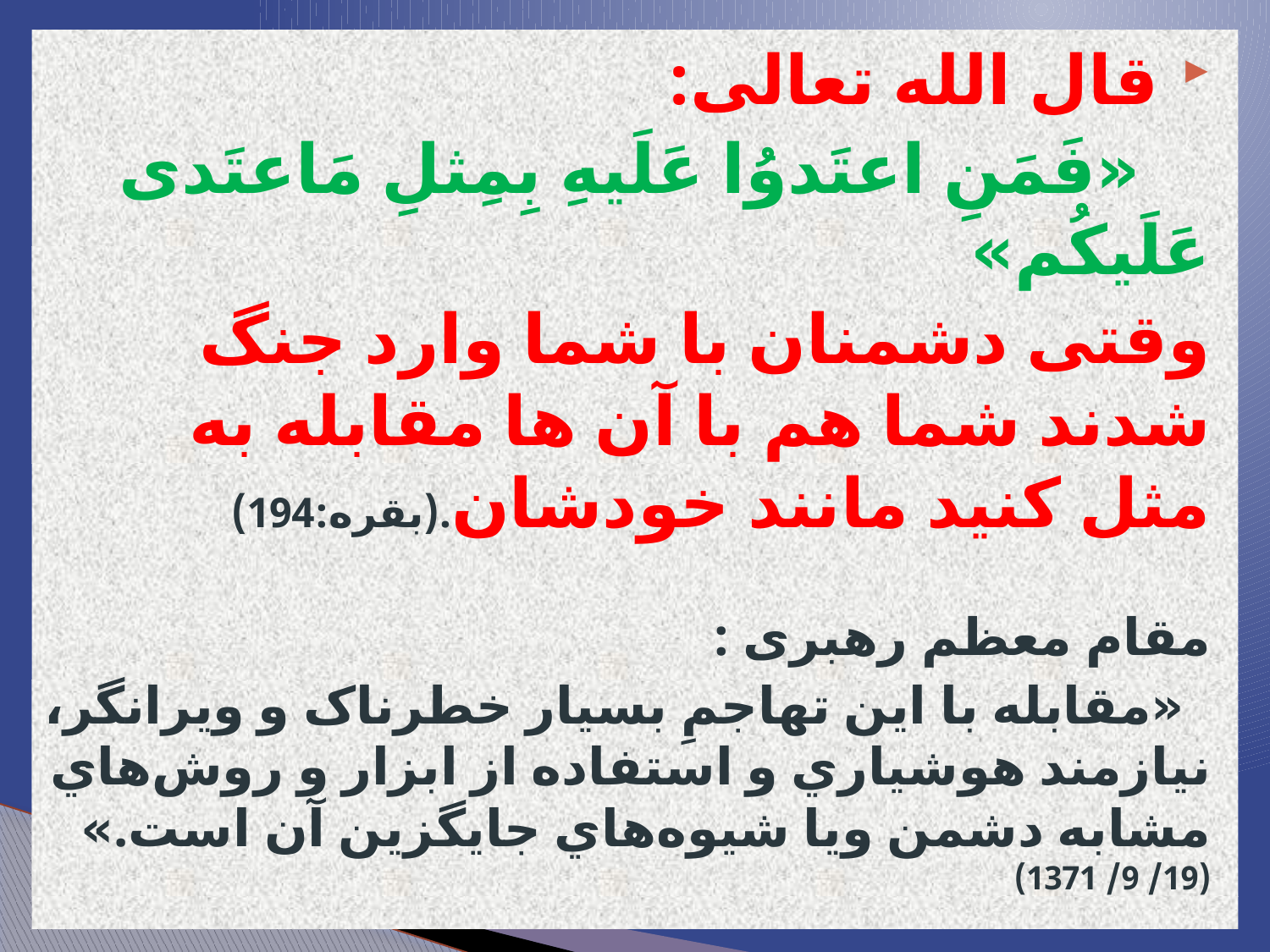

قال الله تعالی:
    «فَمَنِ اعتَدوُا عَلَیهِ بِمِثلِ مَاعتَدی عَلَیکُم»
وقتی دشمنان با شما وارد جنگ شدند شما هم با آن ها مقابله به مثل کنید مانند خودشان.(بقره:194)

مقام معظم رهبری :
  «مقابله با اين تهاجمِ بسيار خطرناک و ويرانگر، نيازمند هوشياري و استفاده از ابزار و روش‌هاي مشابه دشمن ويا شيوه‌هاي جايگزين آن است.» (19/ 9/ 1371)